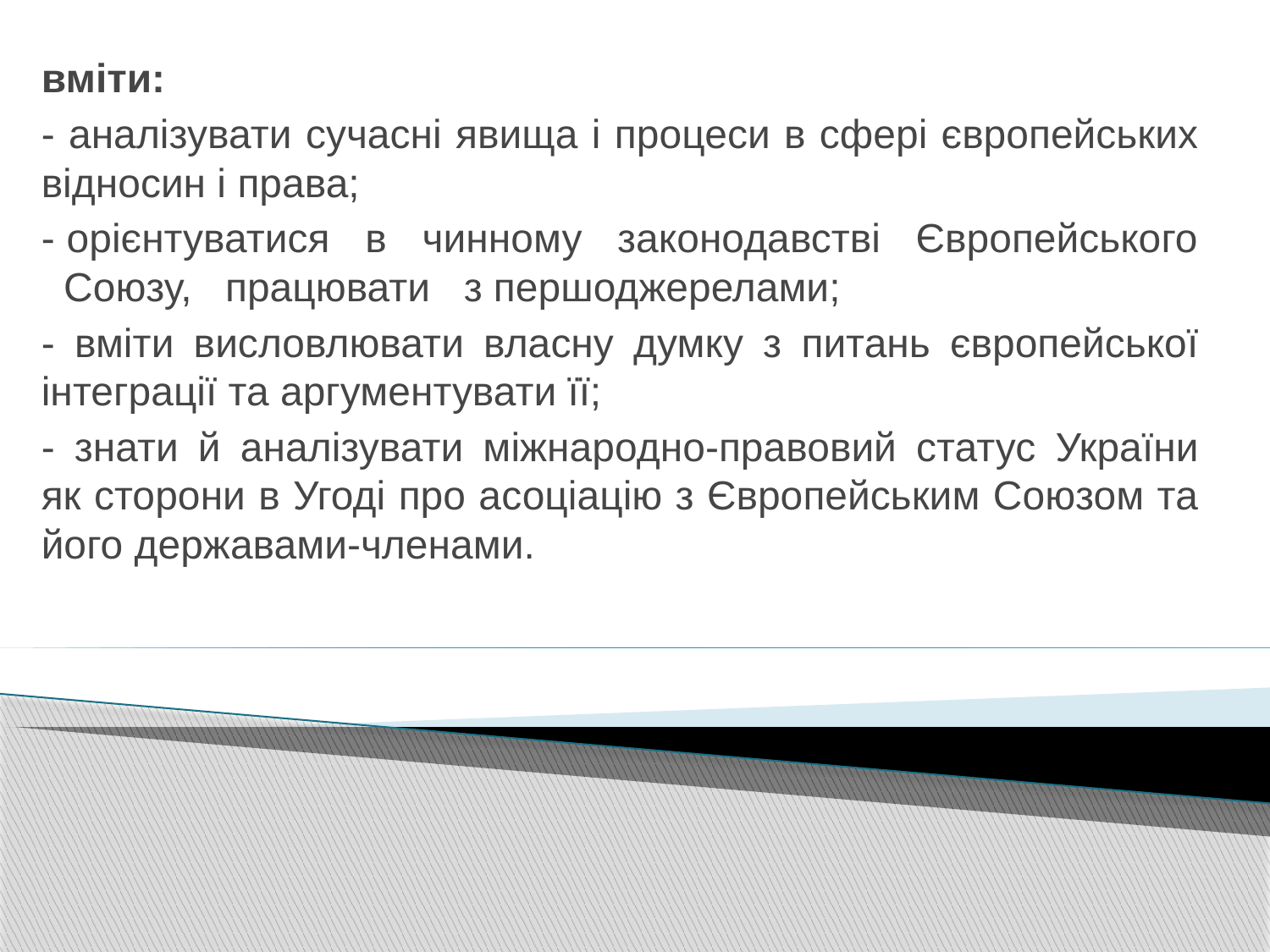

вміти:
- аналізувати сучасні явища і процеси в сфері європейських відносин і права;
- орієнтуватися   в   чинному   законодавстві   Європейського   Союзу,   працювати   з першоджерелами;
- вміти висловлювати власну думку з питань європейської інтеграції та аргументувати її;
- знати й аналізувати міжнародно-правовий статус України як сторони в Угоді про асоціацію з Європейським Союзом та його державами-членами.